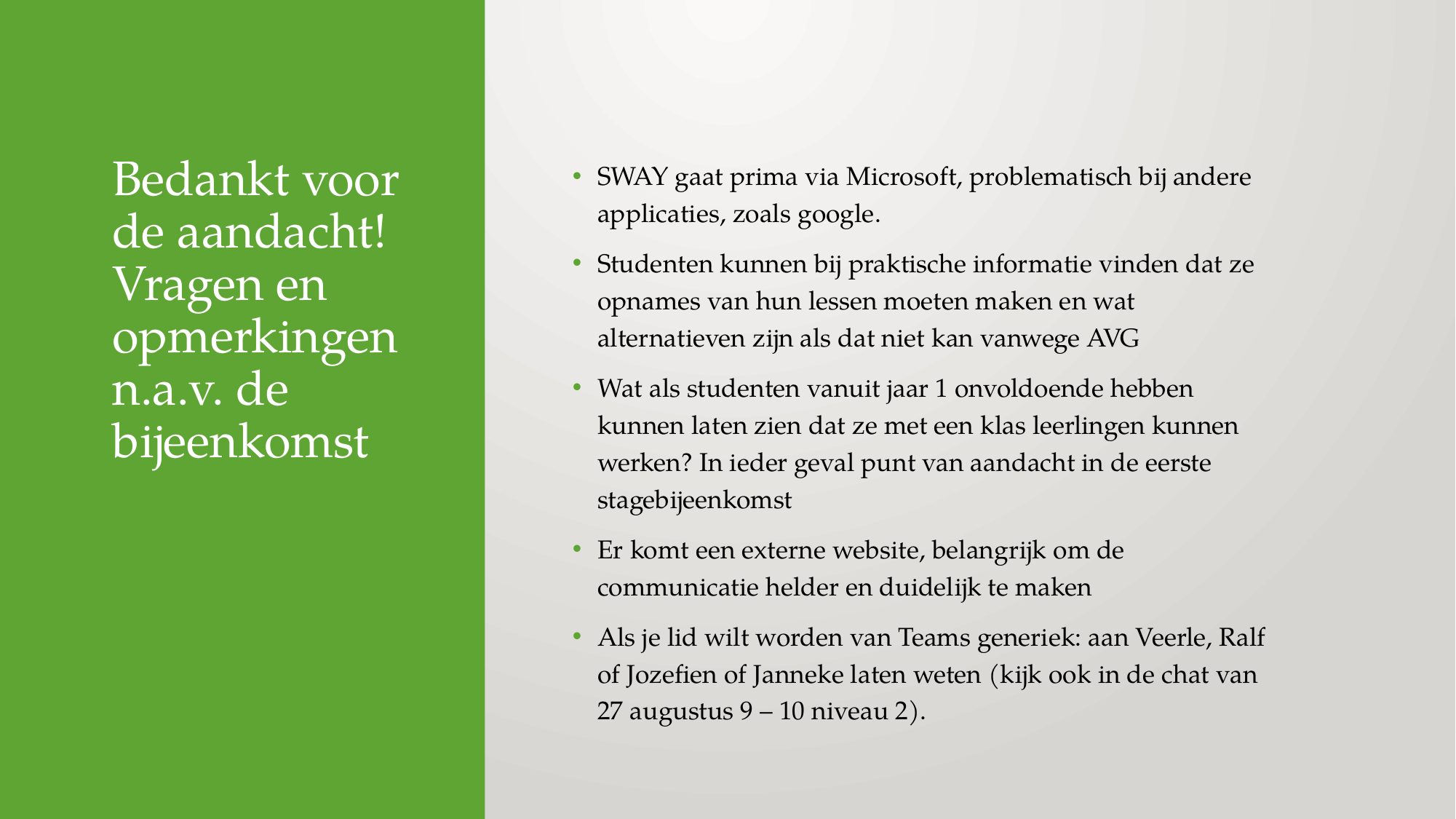

# Bedankt voor de aandacht! Vragen en opmerkingen n.a.v. de bijeenkomst
SWAY gaat prima via Microsoft, problematisch bij andere applicaties, zoals google.
Studenten kunnen bij praktische informatie vinden dat ze opnames van hun lessen moeten maken en wat alternatieven zijn als dat niet kan vanwege AVG
Wat als studenten vanuit jaar 1 onvoldoende hebben kunnen laten zien dat ze met een klas leerlingen kunnen werken? In ieder geval punt van aandacht in de eerste stagebijeenkomst
Er komt een externe website, belangrijk om de communicatie helder en duidelijk te maken
Als je lid wilt worden van Teams generiek: aan Veerle, Ralf of Jozefien of Janneke laten weten (kijk ook in de chat van 27 augustus 9 – 10 niveau 2).